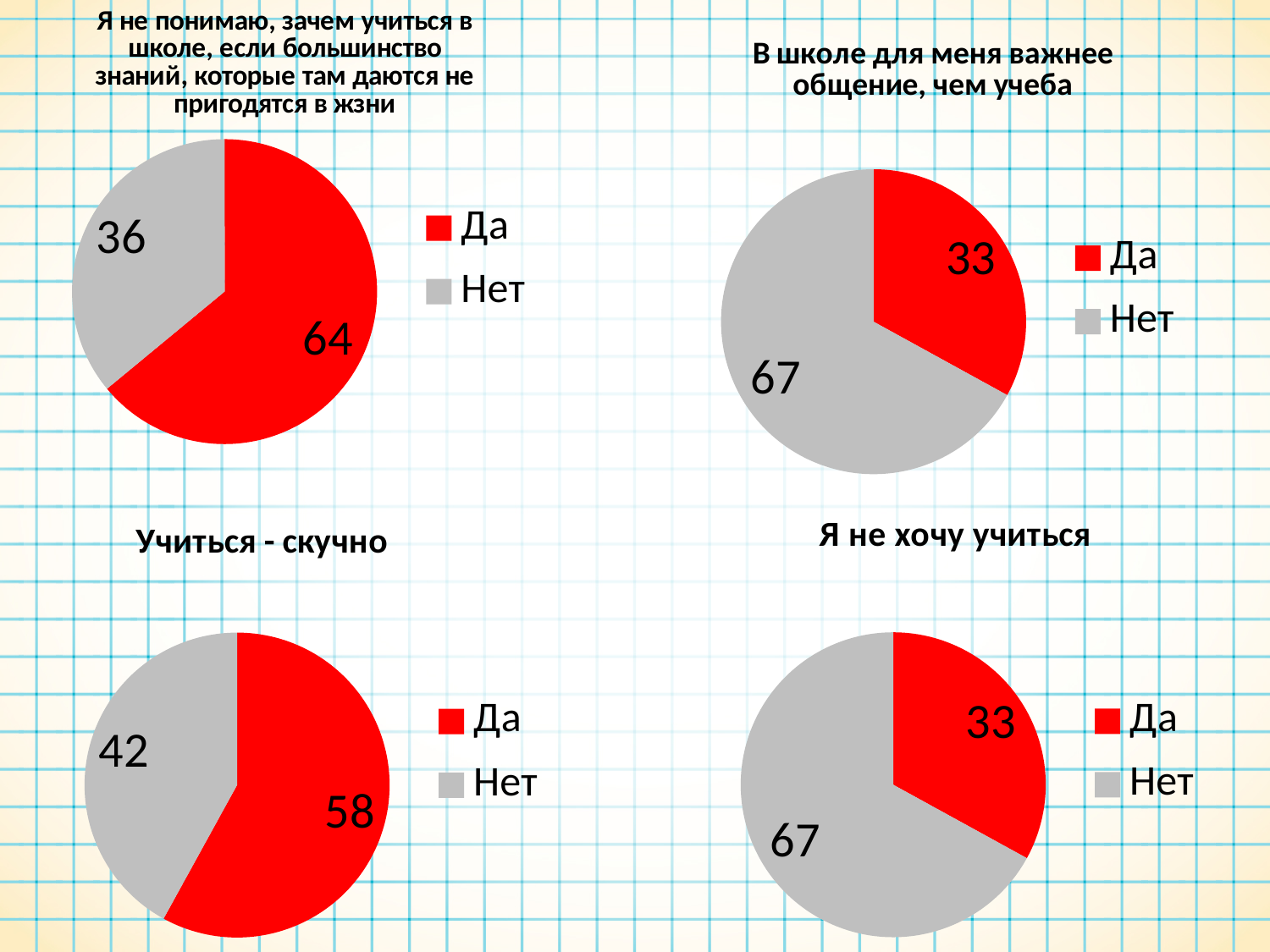

### Chart: Я не понимаю, зачем учиться в школе, если большинство знаний, которые там даются не пригодятся в жзни

| Category | Продажи |
|---|---|
| Да | 64.0 |
| Нет | 36.0 |

### Chart: В школе для меня важнее общение, чем учеба

| Category | Продажи |
|---|---|
| Да | 33.0 |
| Нет | 67.0 |

### Chart: Я не хочу учиться

| Category | Продажи |
|---|---|
| Да | 33.0 |
| Нет | 67.0 |

### Chart: Учиться - скучно

| Category | Продажи |
|---|---|
| Да | 58.0 |
| Нет | 42.0 |